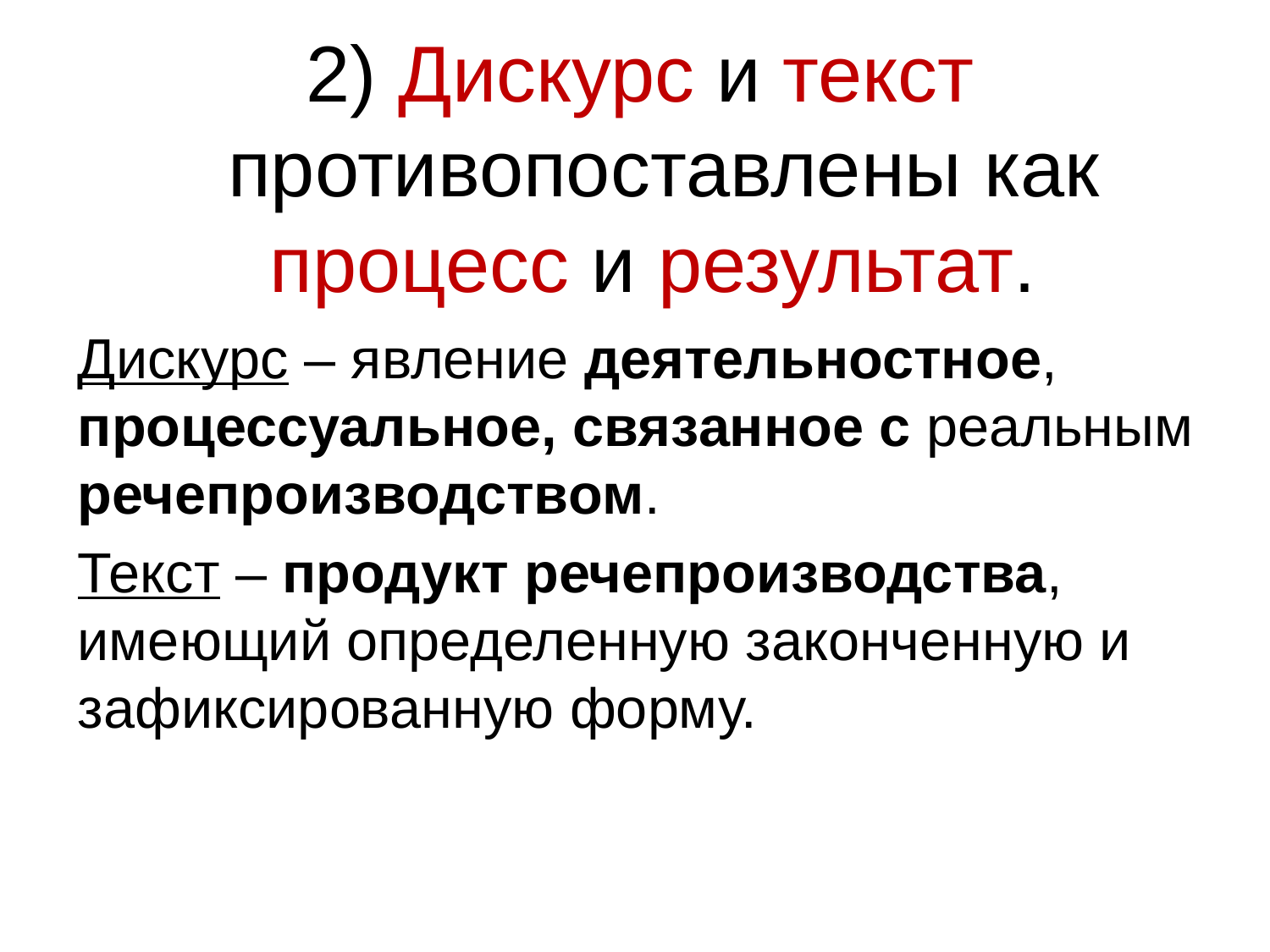

# 2) Дискурс и текст противопоставлены как процесс и результат.
Дискурс – явление деятельностное, процессуальное, связанное с реальным речепроизводством.
Текст – продукт речепроизводства, имеющий определенную законченную и зафиксированную форму.